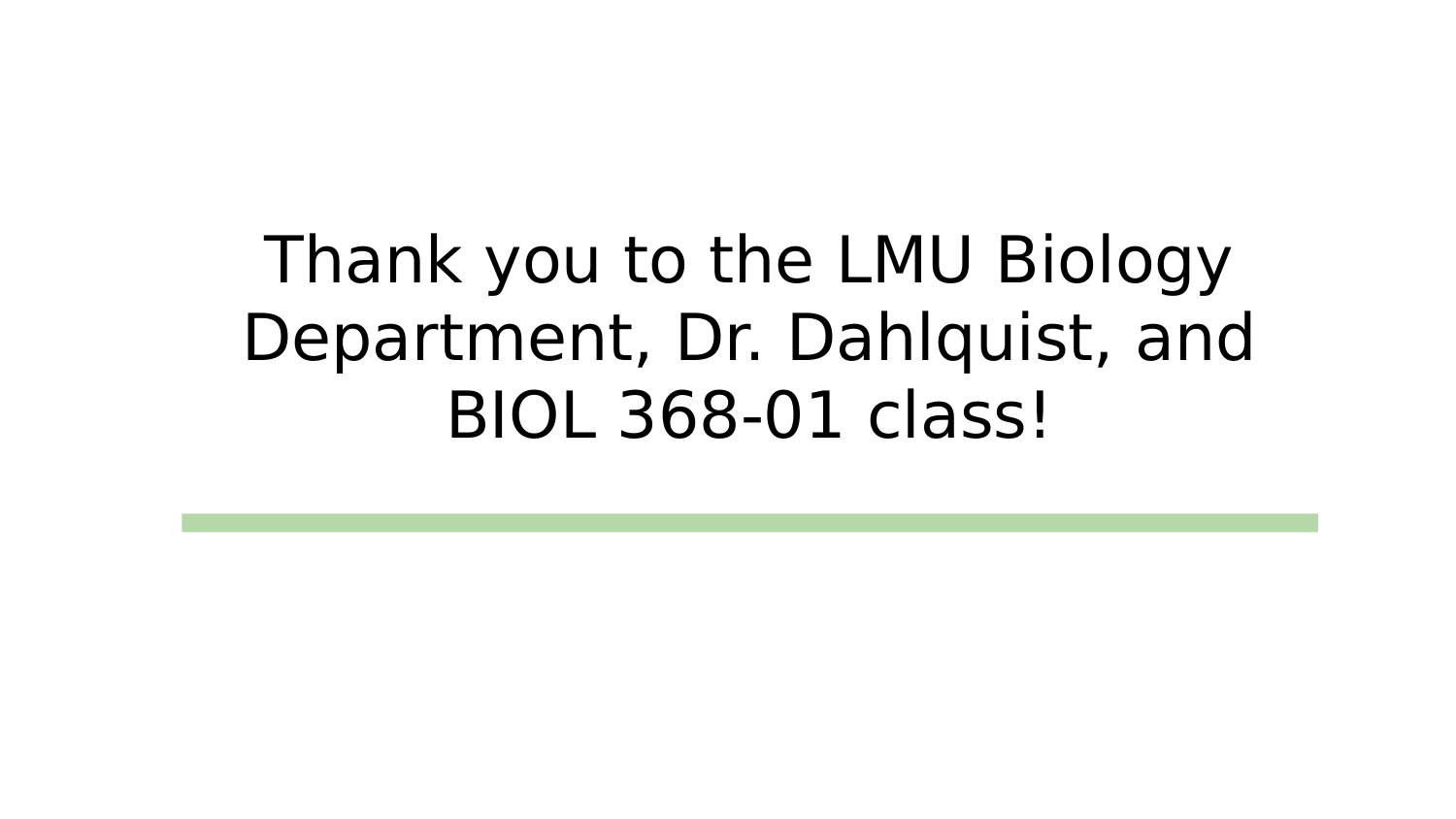

Thank you to the LMU Biology Department, Dr. Dahlquist, and BIOL 368-01 class!